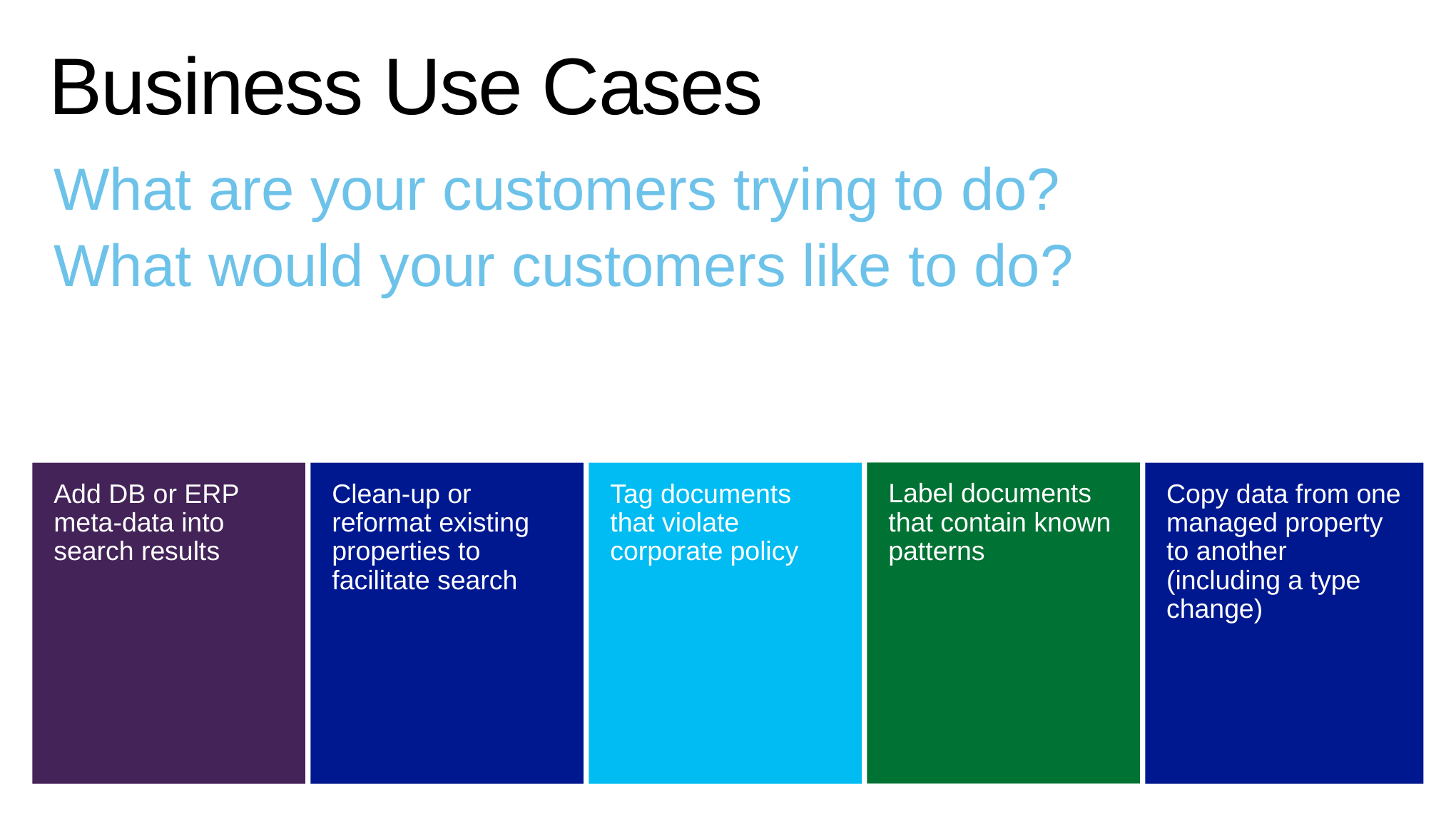

# Business Use Cases
What are your customers trying to do?
What would your customers like to do?
Label documents that contain known patterns
Add DB or ERP meta-data into search results
Clean-up or reformat existing properties to facilitate search
Tag documents that violate corporate policy
Copy data from one managed property to another (including a type change)